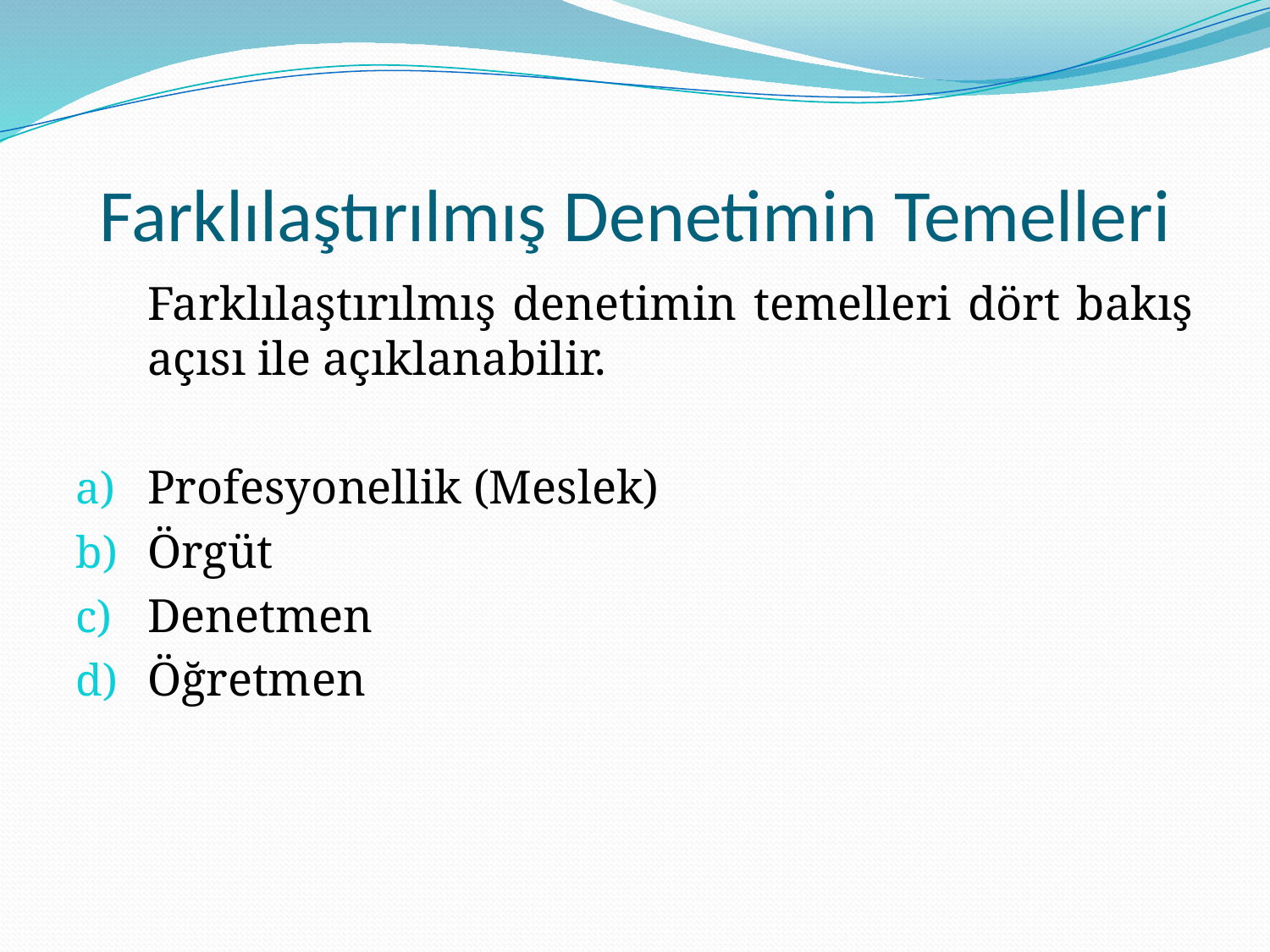

# Farklılaştırılmış Denetimin Temelleri
	Farklılaştırılmış denetimin temelleri dört bakış açısı ile açıklanabilir.

Profesyonellik (Meslek)
Örgüt
Denetmen
Öğretmen